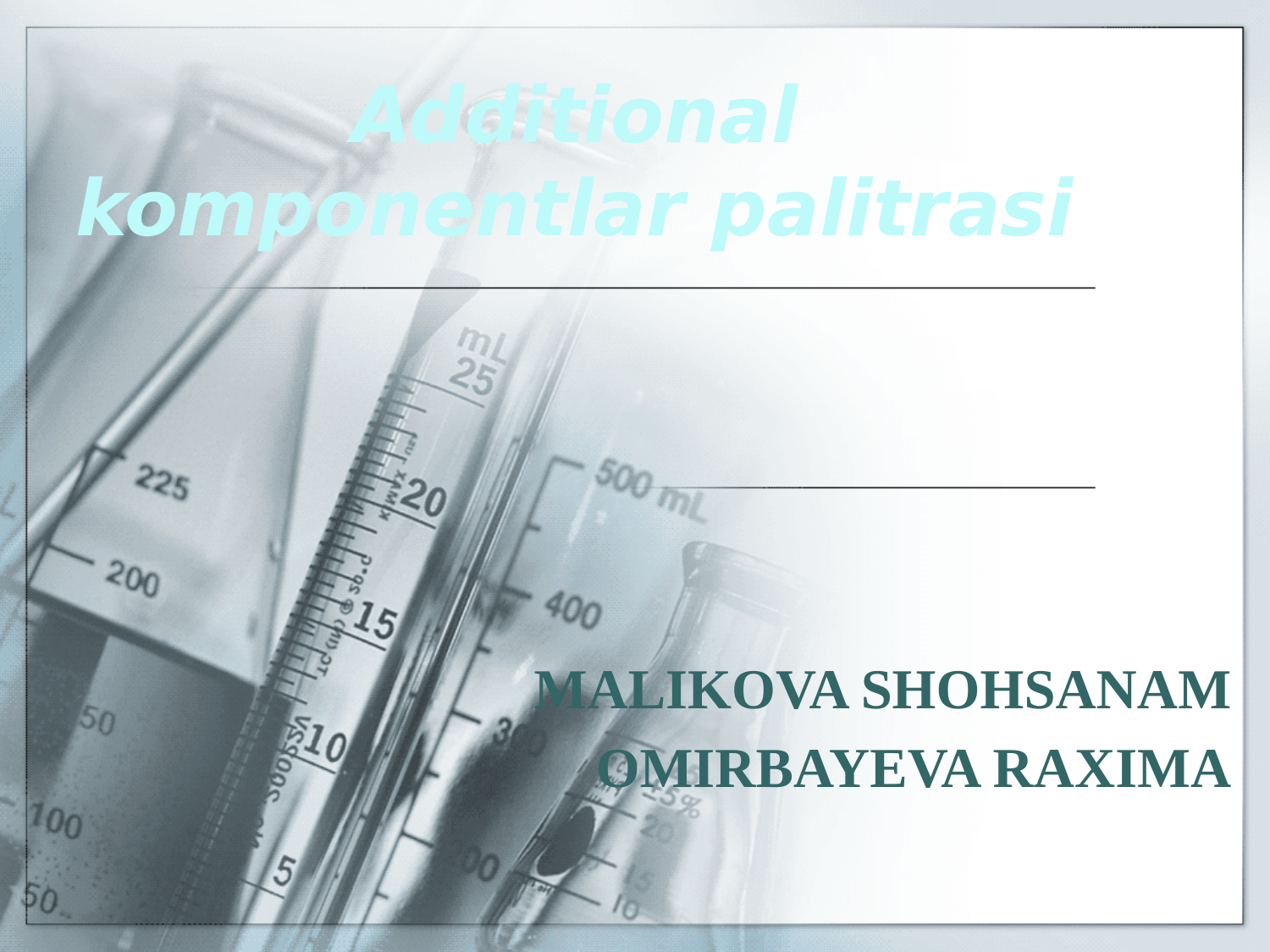

# Additional komponentlar palitrasi
Malikova Shohsanam
Omirbayeva Raxima